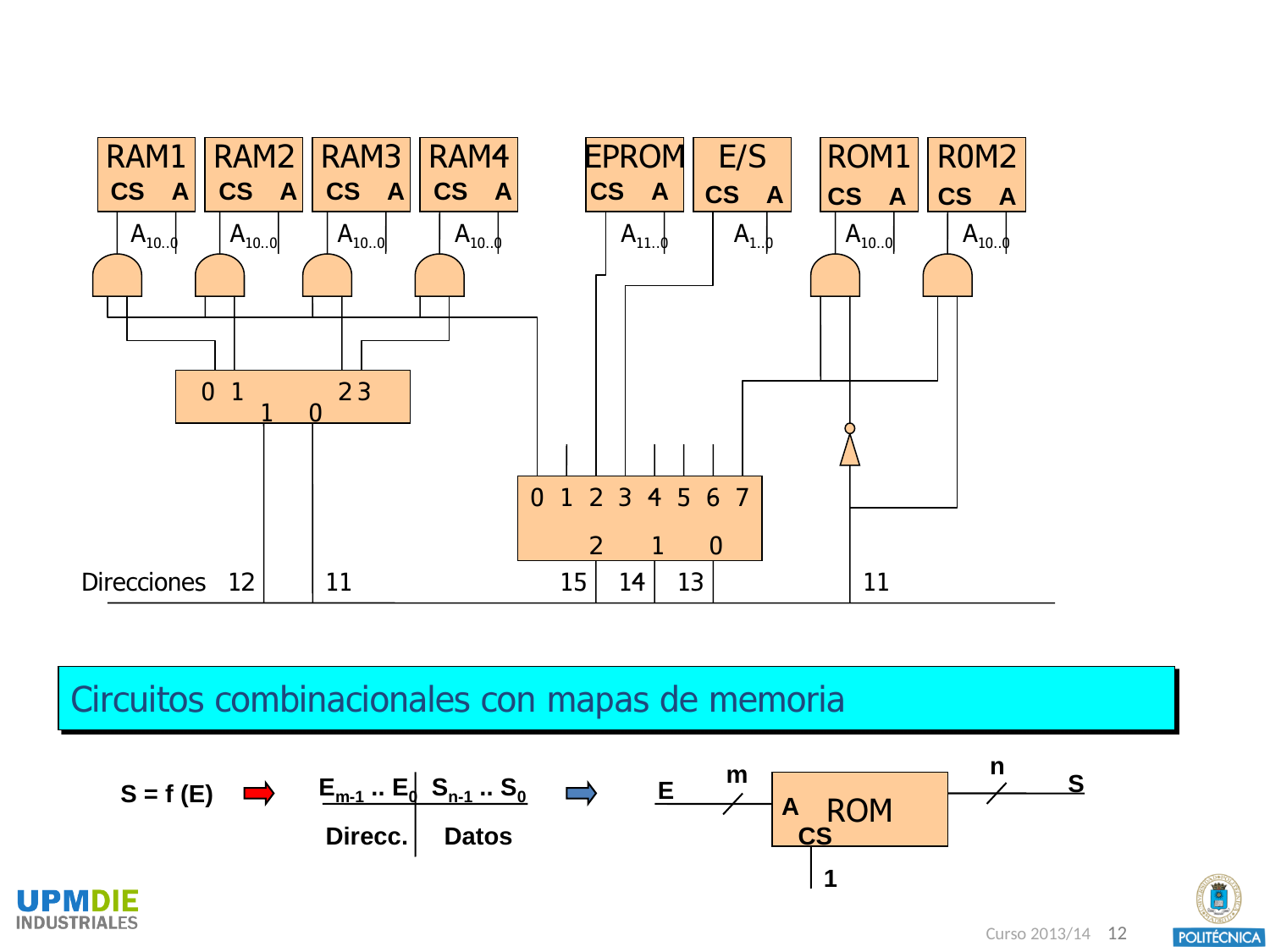

RAM1

RAM2

RAM3

RAM4

EPROM

E/S

ROM1

R0M2

CS    A
CS    A
CS    A
CS    A
CS    A
CS    A
CS    A
CS    A
A10..0

A10..0

A10..0

A10..0

A11..0

A1..0

A10..0

A10..0

0
1
2
3
1
0

0
1
2
3
4
5
6
7
2
1
0
Direcciones
12
11
15

14

13

11

Circuitos combinacionales con mapas de memoria
n
m
Em-1 .. E0
Sn-1 .. S0
S
E
S = f (E)

ROM

A

Direcc.
Datos
CS

1